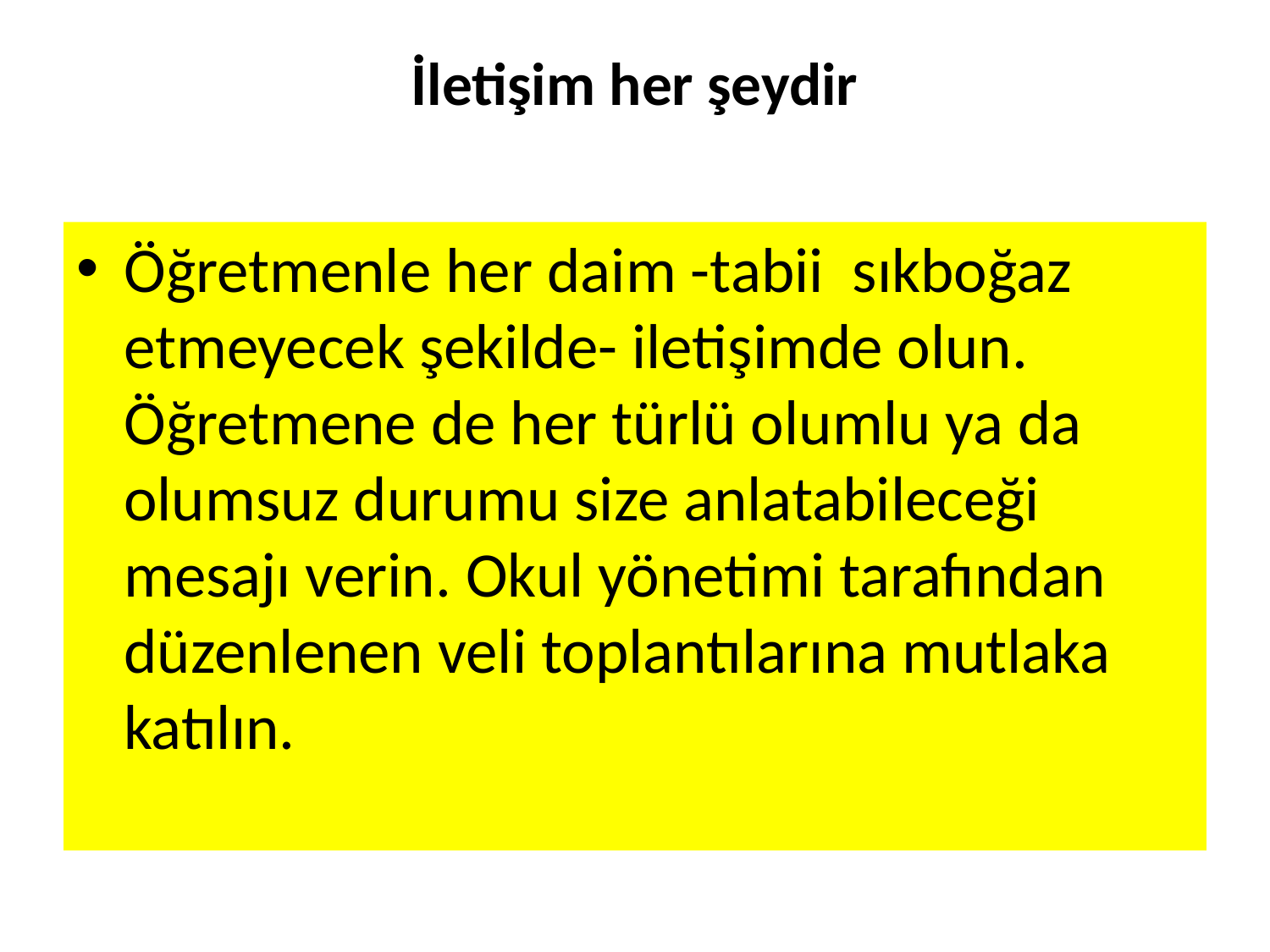

# İletişim her şeydir
Öğretmenle her daim -tabii  sıkboğaz etmeyecek şekilde- iletişimde olun. Öğretmene de her türlü olumlu ya da olumsuz durumu size anlatabileceği mesajı verin. Okul yönetimi tarafından düzenlenen veli toplantılarına mutlaka katılın.